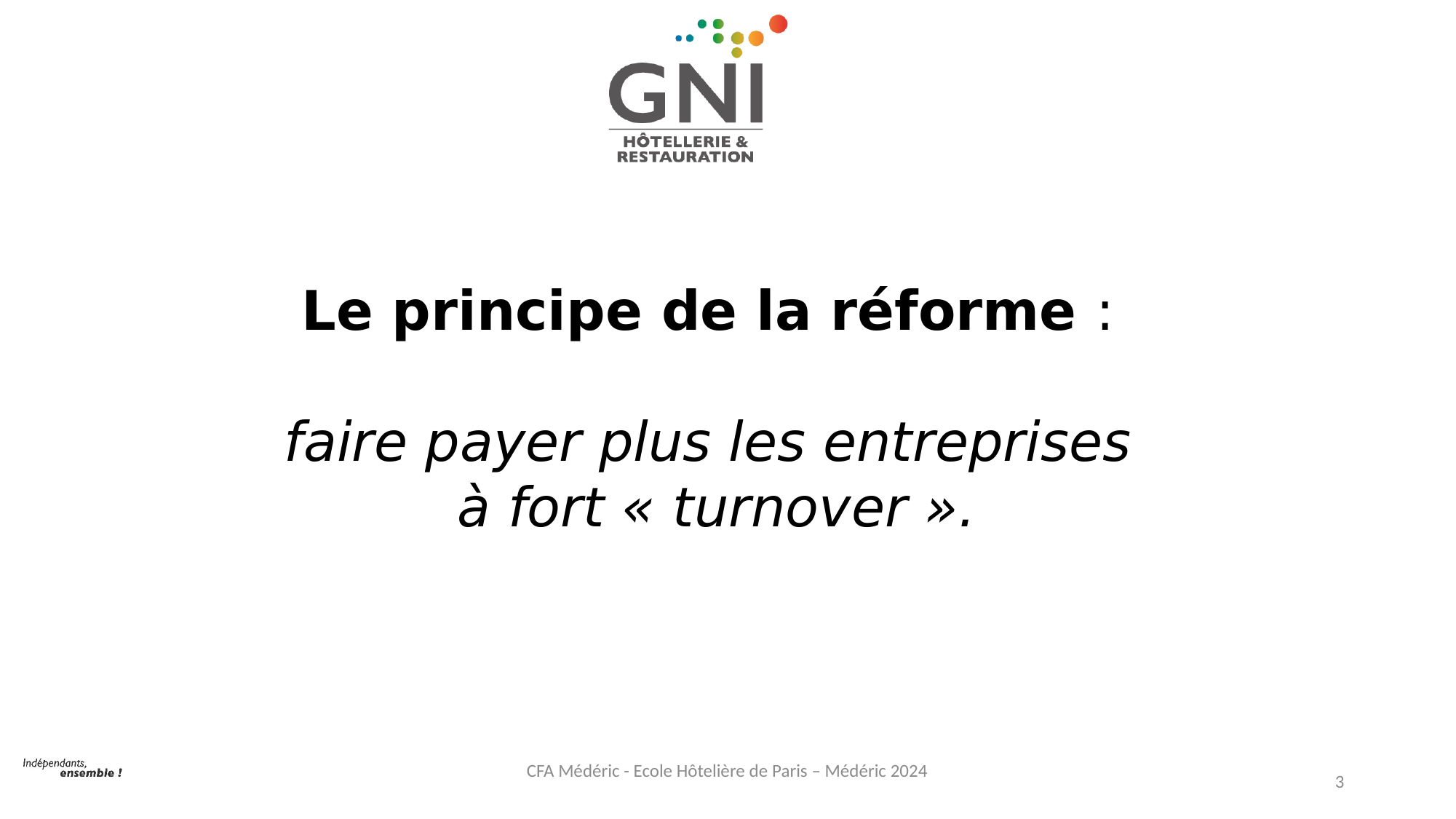

Le principe de la réforme :

faire payer plus les entreprises
à fort « turnover ».
CFA Médéric - Ecole Hôtelière de Paris – Médéric 2024

3